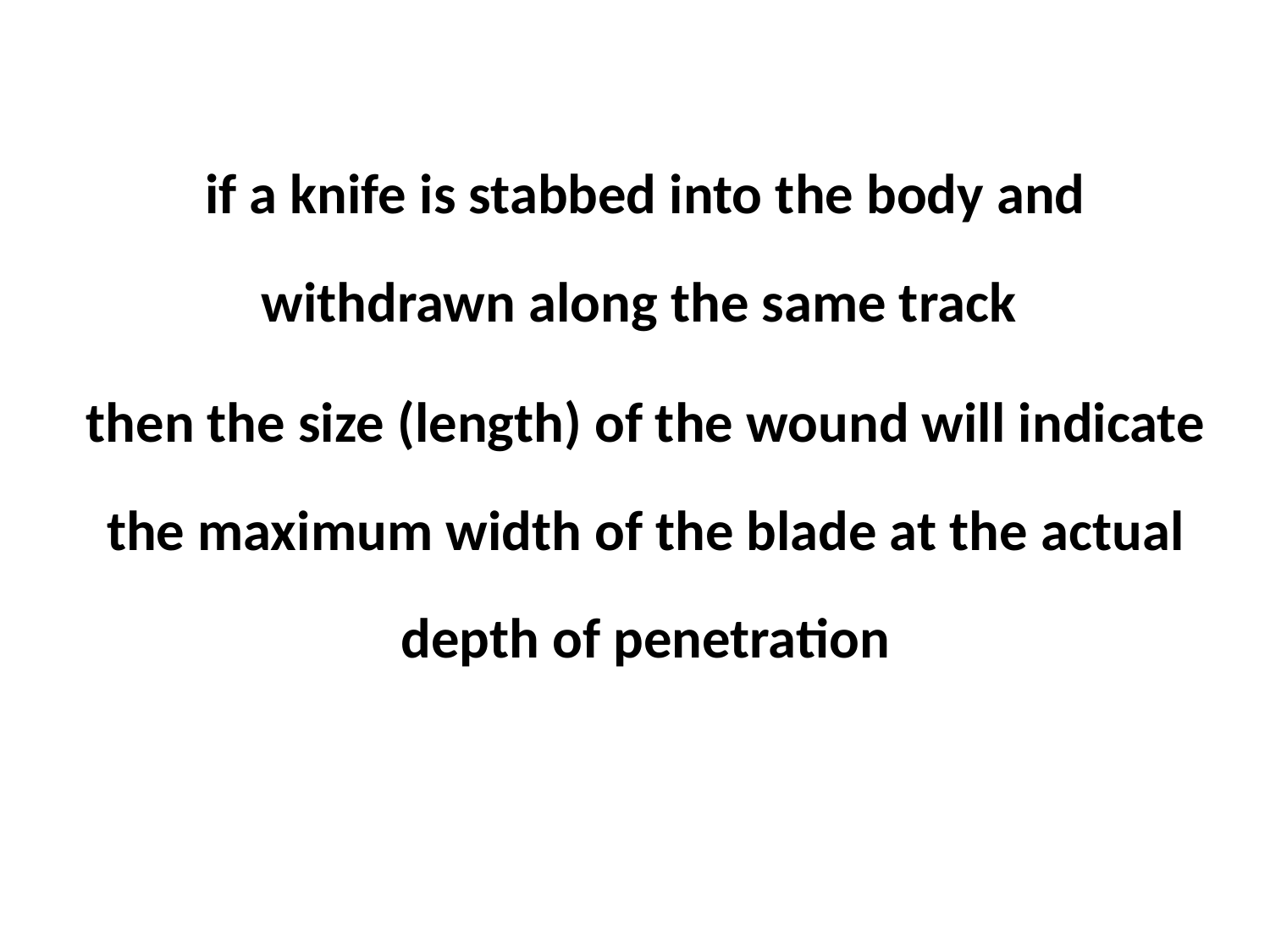

if a knife is stabbed into the body and withdrawn along the same track
then the size (length) of the wound will indicate the maximum width of the blade at the actual depth of penetration